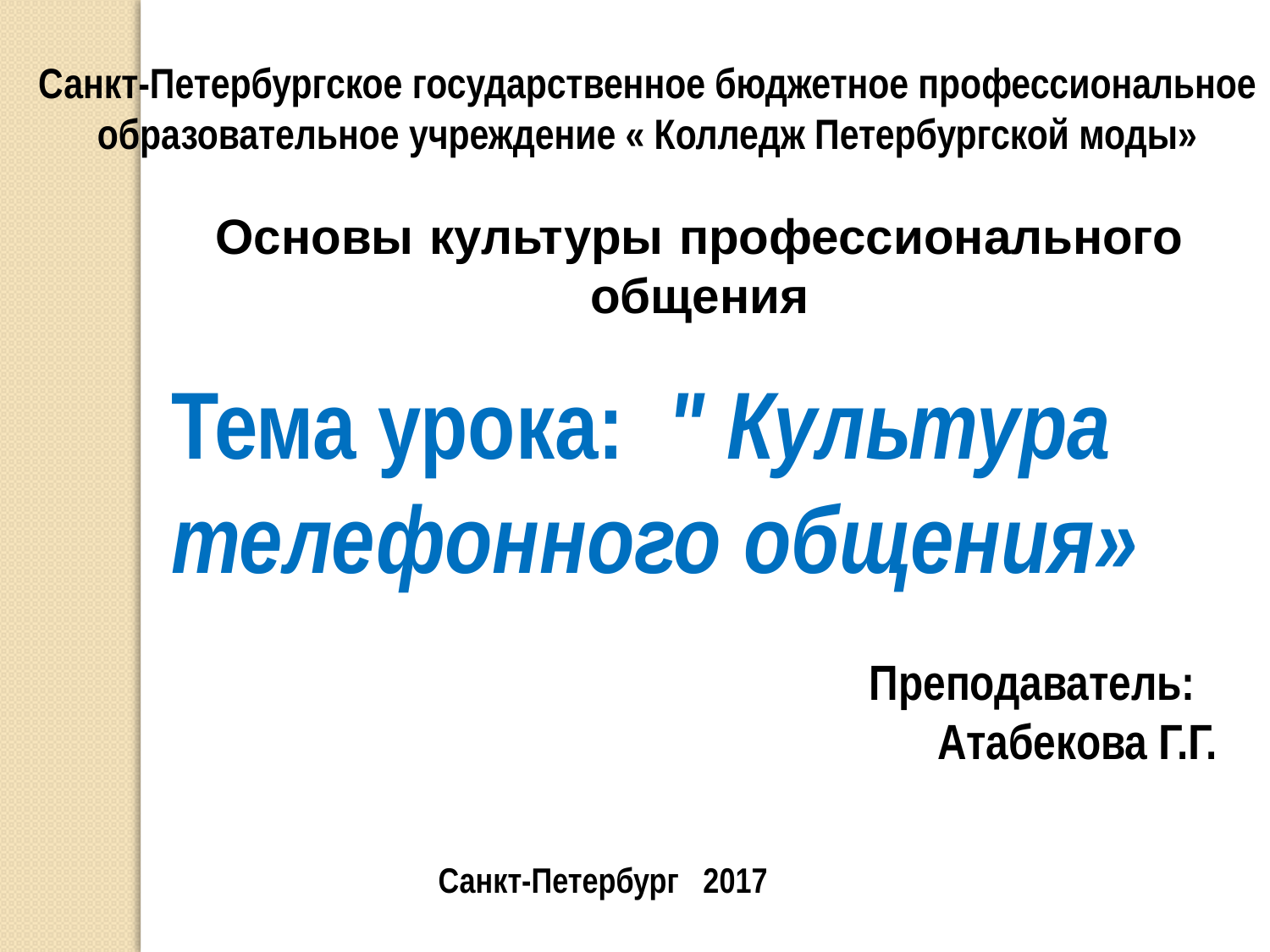

Санкт-Петербургское государственное бюджетное профессиональное
образовательное учреждение « Колледж Петербургской моды»

Основы культуры профессионального общения

Тема урока:  " Культура телефонного общения»
Преподаватель:
Атабекова Г.Г.

Санкт-Петербург   2017